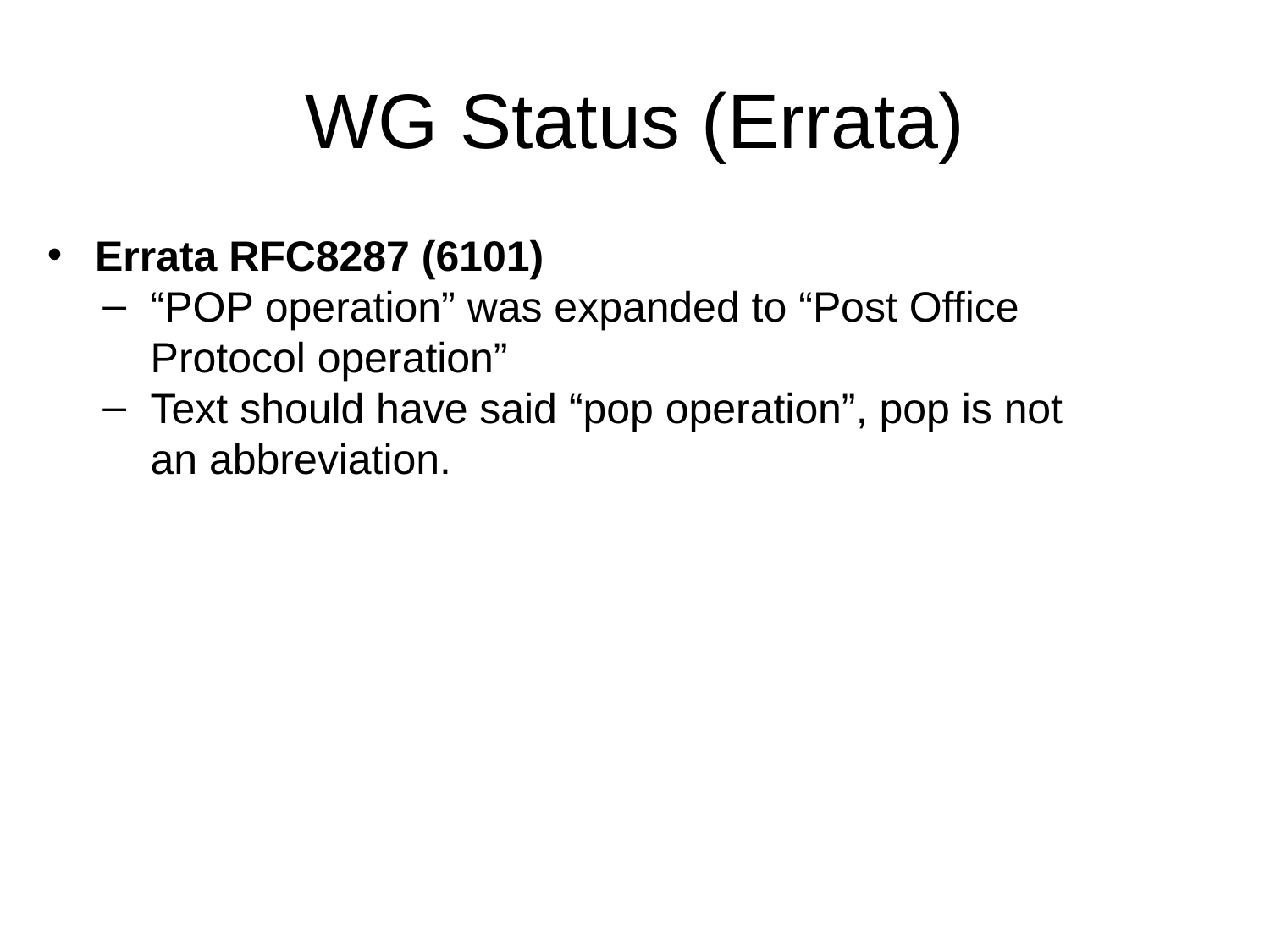

# WG Status (Errata)
Errata RFC8287 (6101)
“POP operation” was expanded to “Post Office Protocol operation”
Text should have said “pop operation”, pop is not an abbreviation.